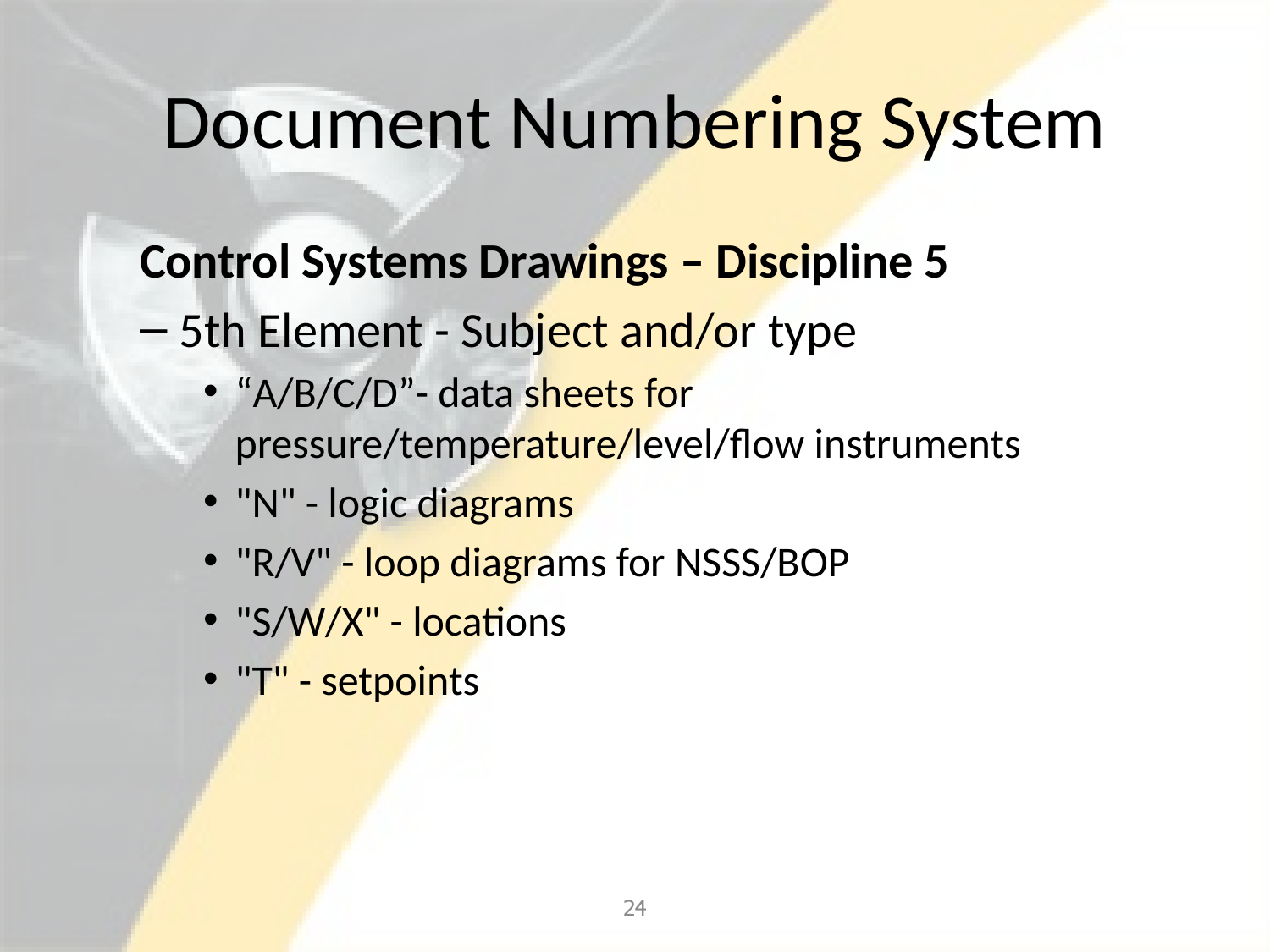

# Document Numbering System
Control Systems Drawings – Discipline 5
5th Element - Subject and/or type
“A/B/C/D”- data sheets for pressure/temperature/level/flow instruments
"N" - logic diagrams
"R/V" - loop diagrams for NSSS/BOP
"S/W/X" - locations
"T" - setpoints
24